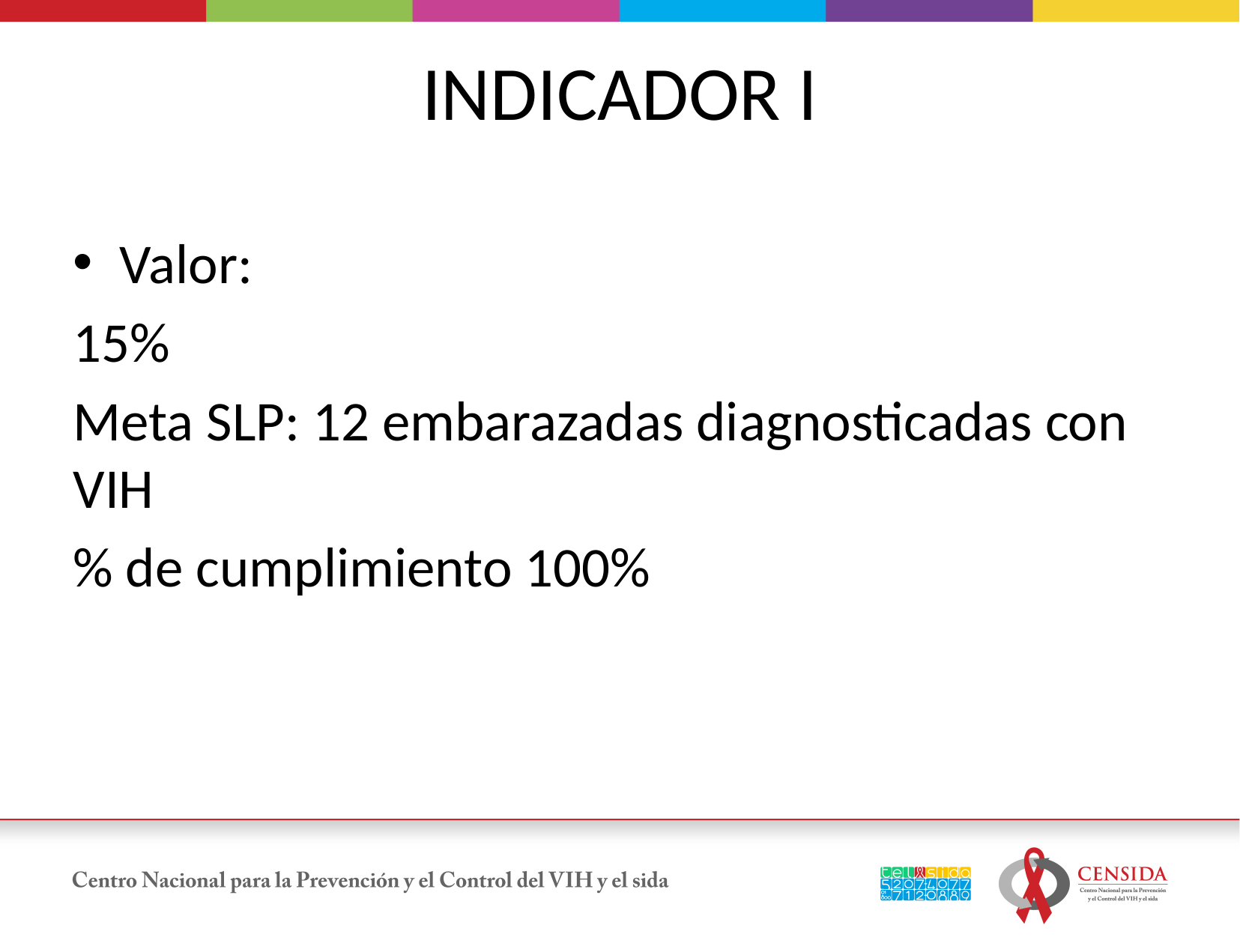

# INDICADOR I
Valor:
15%
Meta SLP: 12 embarazadas diagnosticadas con VIH
% de cumplimiento 100%